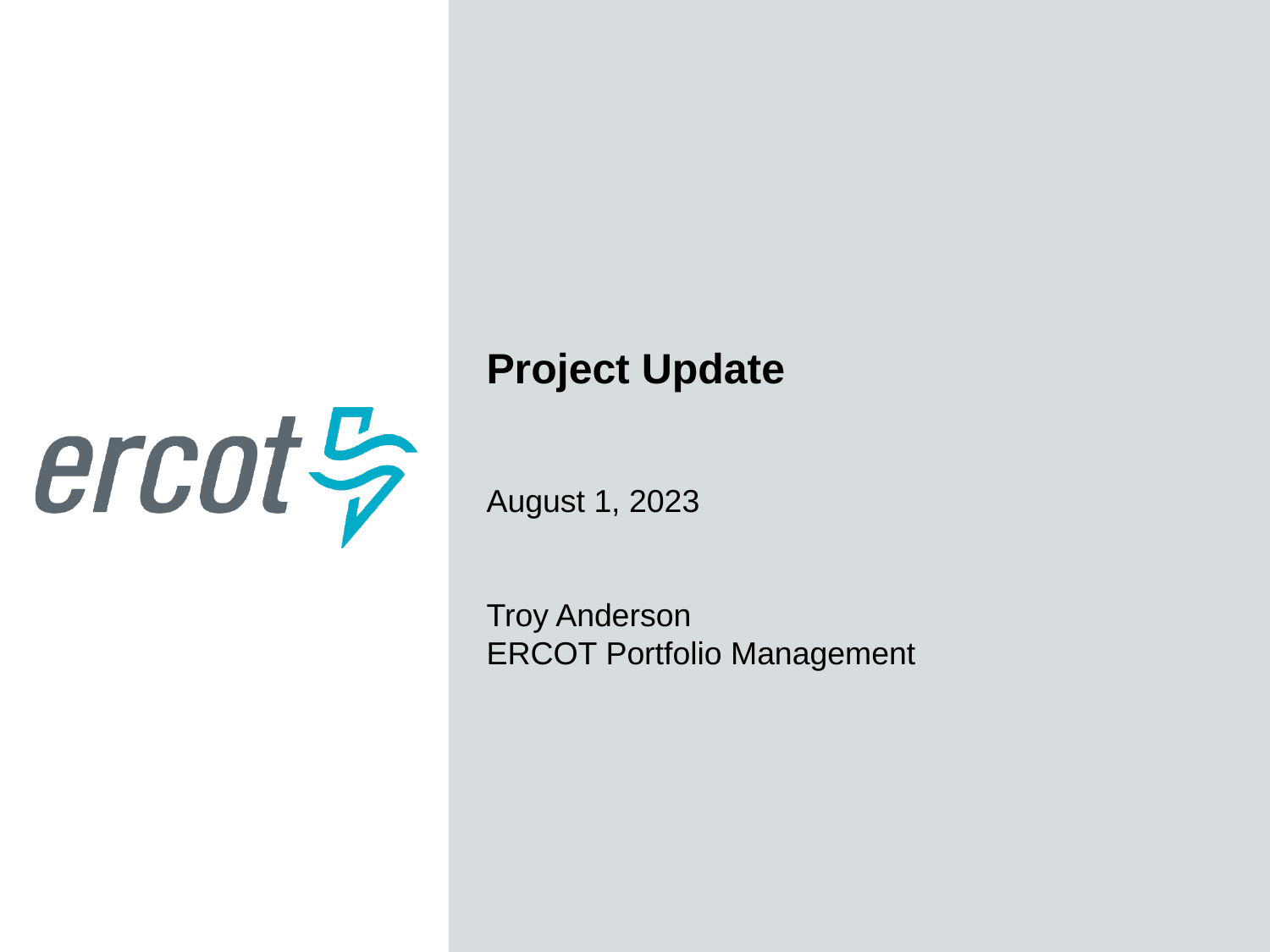

Project Update

August 1, 2023

Troy Anderson
ERCOT Portfolio Management